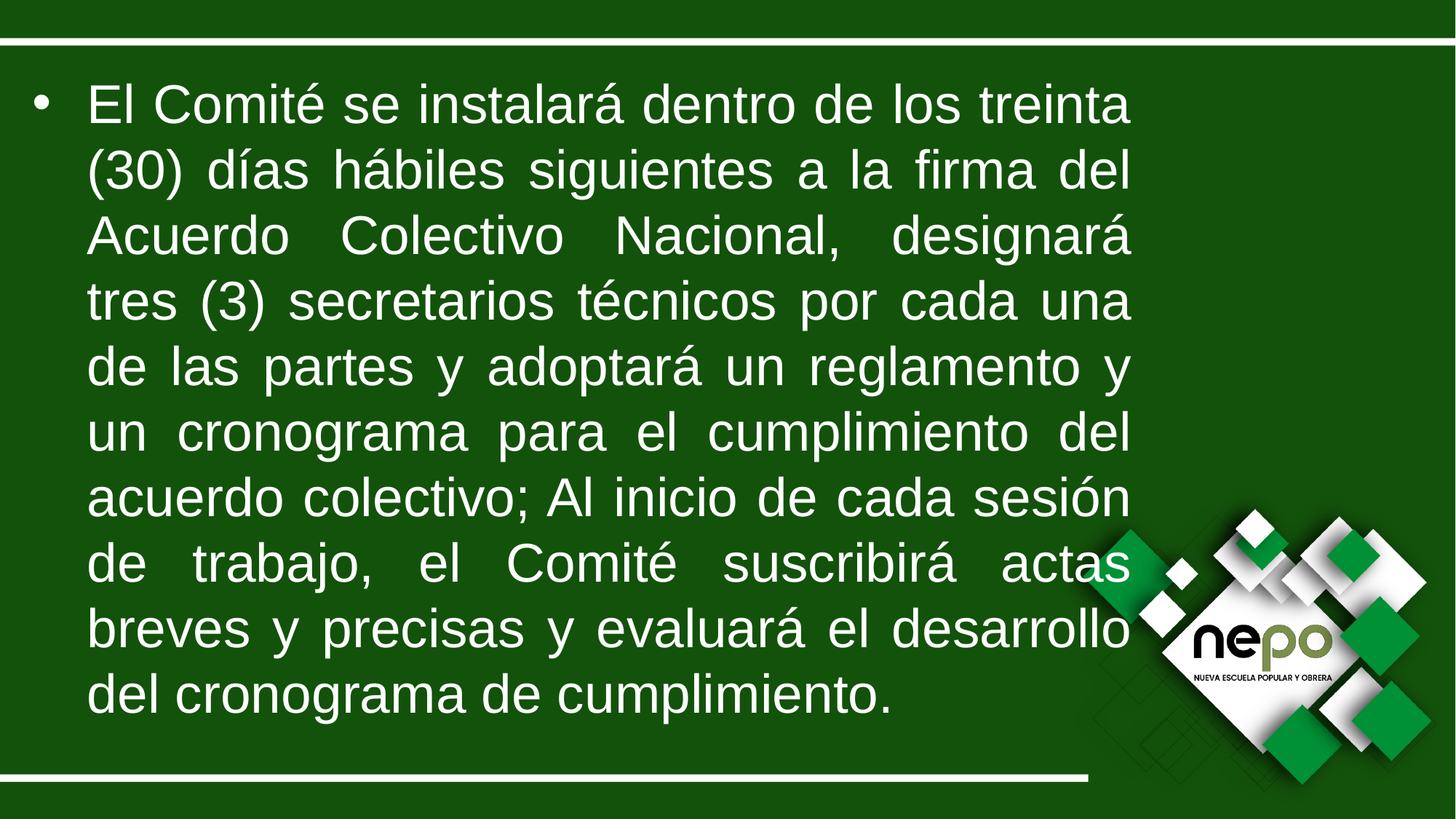

El Comité se instalará dentro de los treinta (30) días hábiles siguientes a la firma del Acuerdo Colectivo Nacional, designará tres (3) secretarios técnicos por cada una de las partes y adoptará un reglamento y un cronograma para el cumplimiento del acuerdo colectivo; Al inicio de cada sesión de trabajo, el Comité suscribirá actas breves y precisas y evaluará el desarrollo del cronograma de cumplimiento.